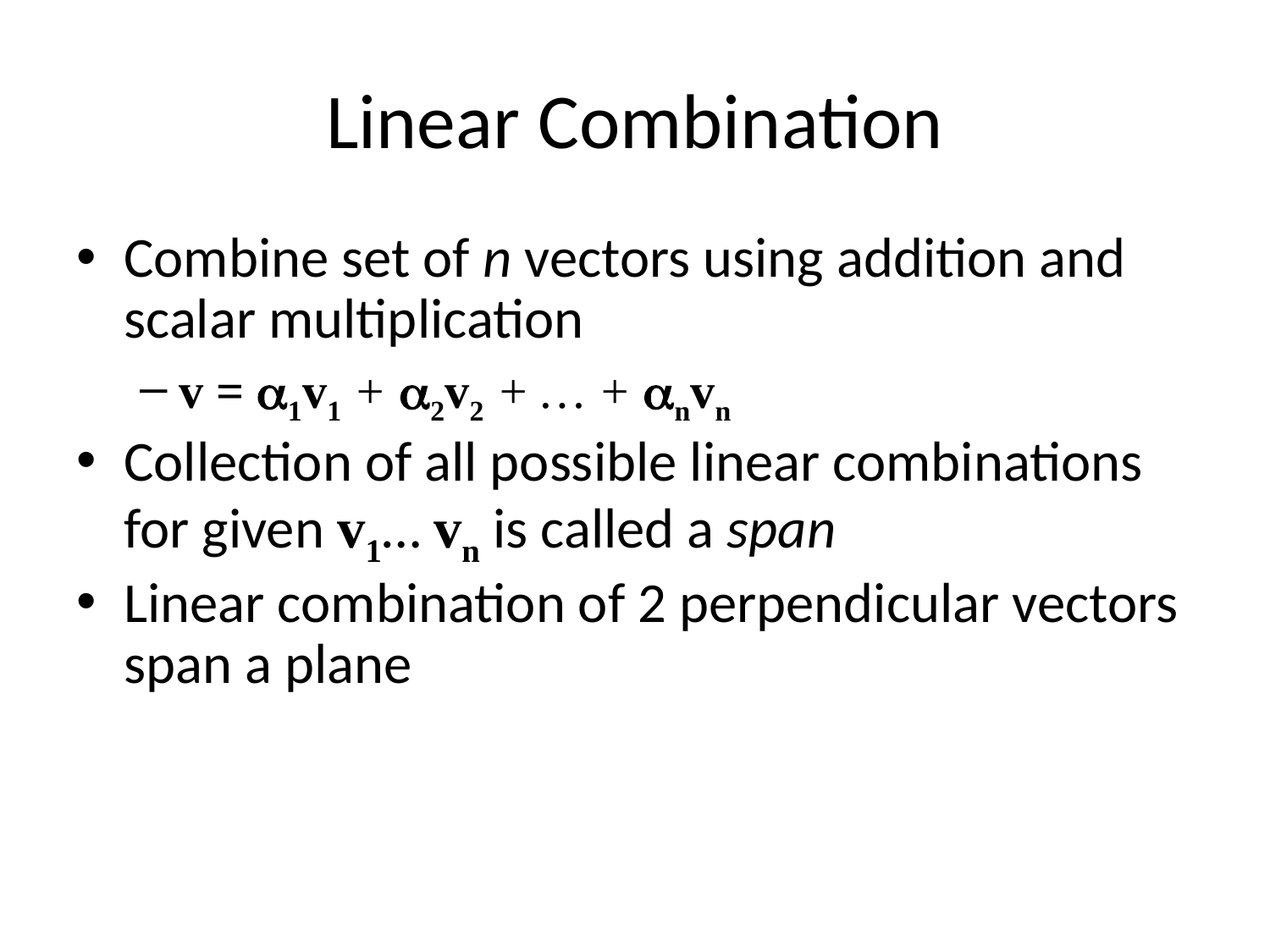

# Linear Combination
Combine set of n vectors using addition and scalar multiplication
v = α1v1 + α2v2 + … + αnvn
Collection of all possible linear combinations for given v1… vn is called a span
Linear combination of 2 perpendicular vectors span a plane